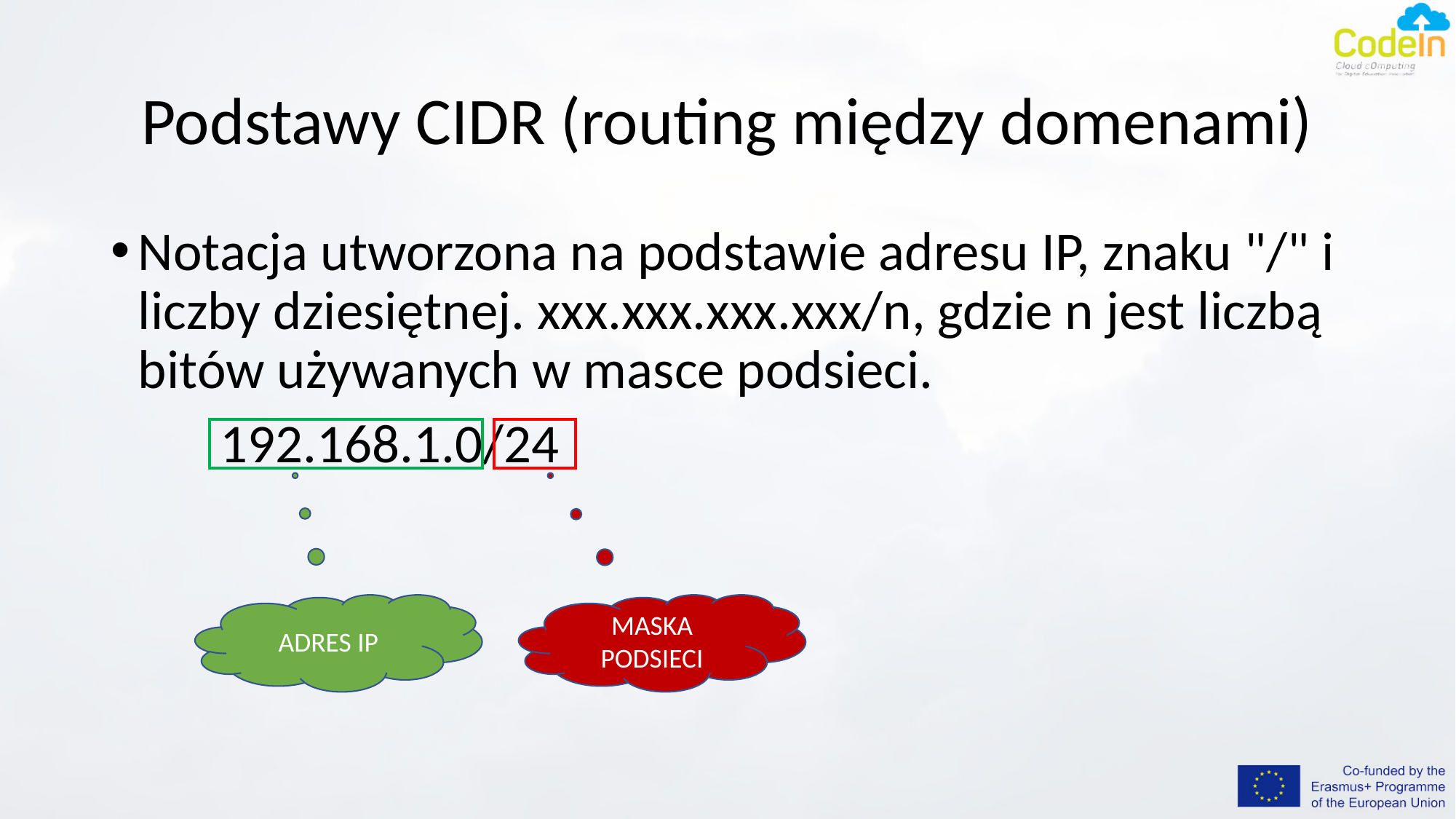

# Podstawy CIDR (routing między domenami)
Notacja utworzona na podstawie adresu IP, znaku "/" i liczby dziesiętnej. xxx.xxx.xxx.xxx/n, gdzie n jest liczbą bitów używanych w masce podsieci.
	192.168.1.0/24

ADRES IP
MASKA PODSIECI